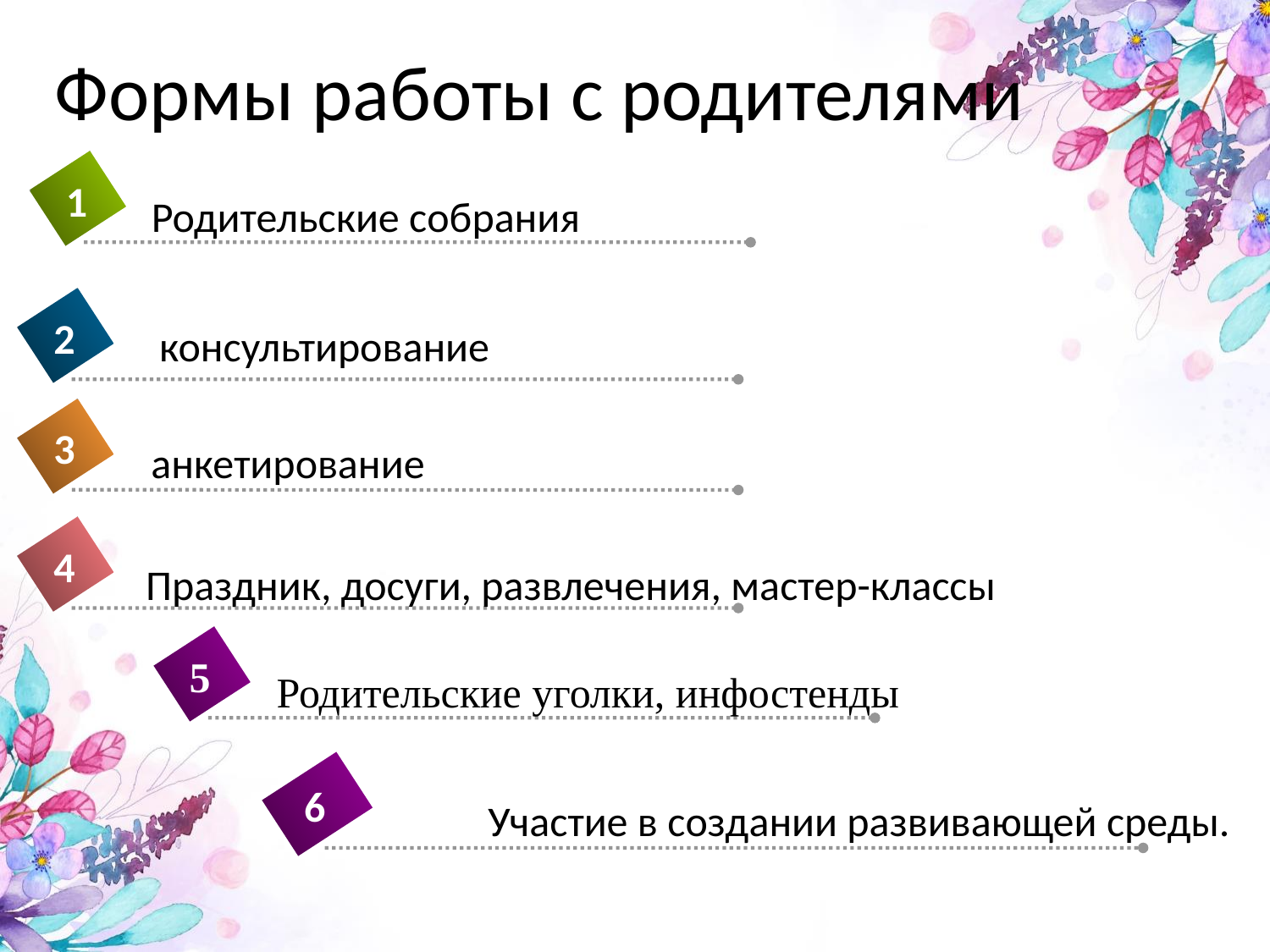

# Формы работы с родителями

1
Родительские собрания

2
консультирование

3
анкетирование

4
Праздник, досуги, развлечения, мастер-классы

5
Родительские уголки, инфостенды

6
Участие в создании развивающей среды.